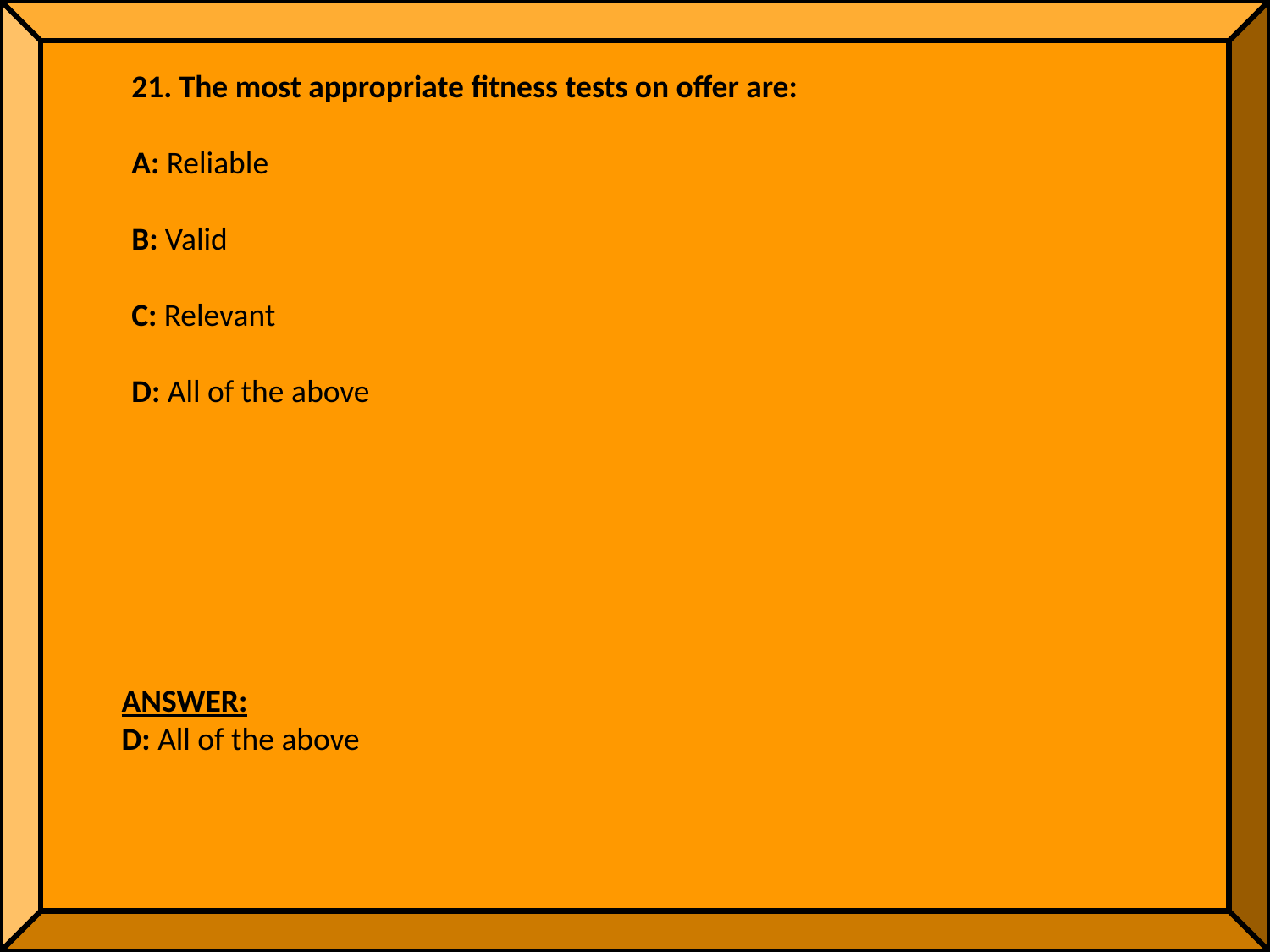

21. The most appropriate fitness tests on offer are:

A: Reliable

B: Valid

C: Relevant

D: All of the above

ANSWER:
D: All of the above